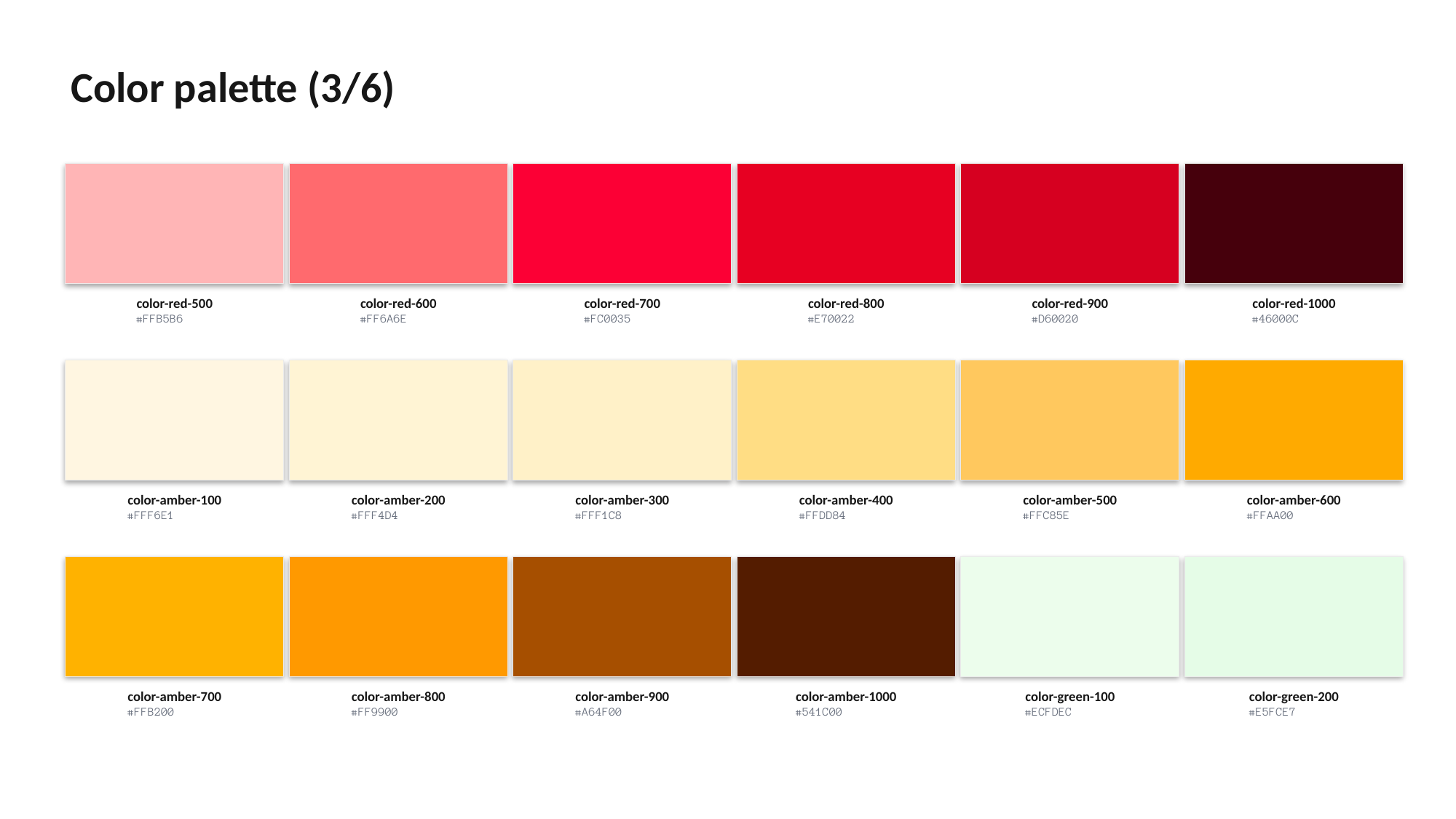

Color palette (3/6)

color-red-500
#FFB5B6
color-red-600
#FF6A6E
color-red-700
#FC0035
color-red-800
#E70022
color-red-900
#D60020
color-red-1000
#46000C

color-amber-100
#FFF6E1
color-amber-200
#FFF4D4
color-amber-300
#FFF1C8
color-amber-400
#FFDD84
color-amber-500
#FFC85E
color-amber-600
#FFAA00

color-amber-700
#FFB200
color-amber-800
#FF9900
color-amber-900
#A64F00
color-amber-1000
#541C00
color-green-100
#ECFDEC
color-green-200
#E5FCE7